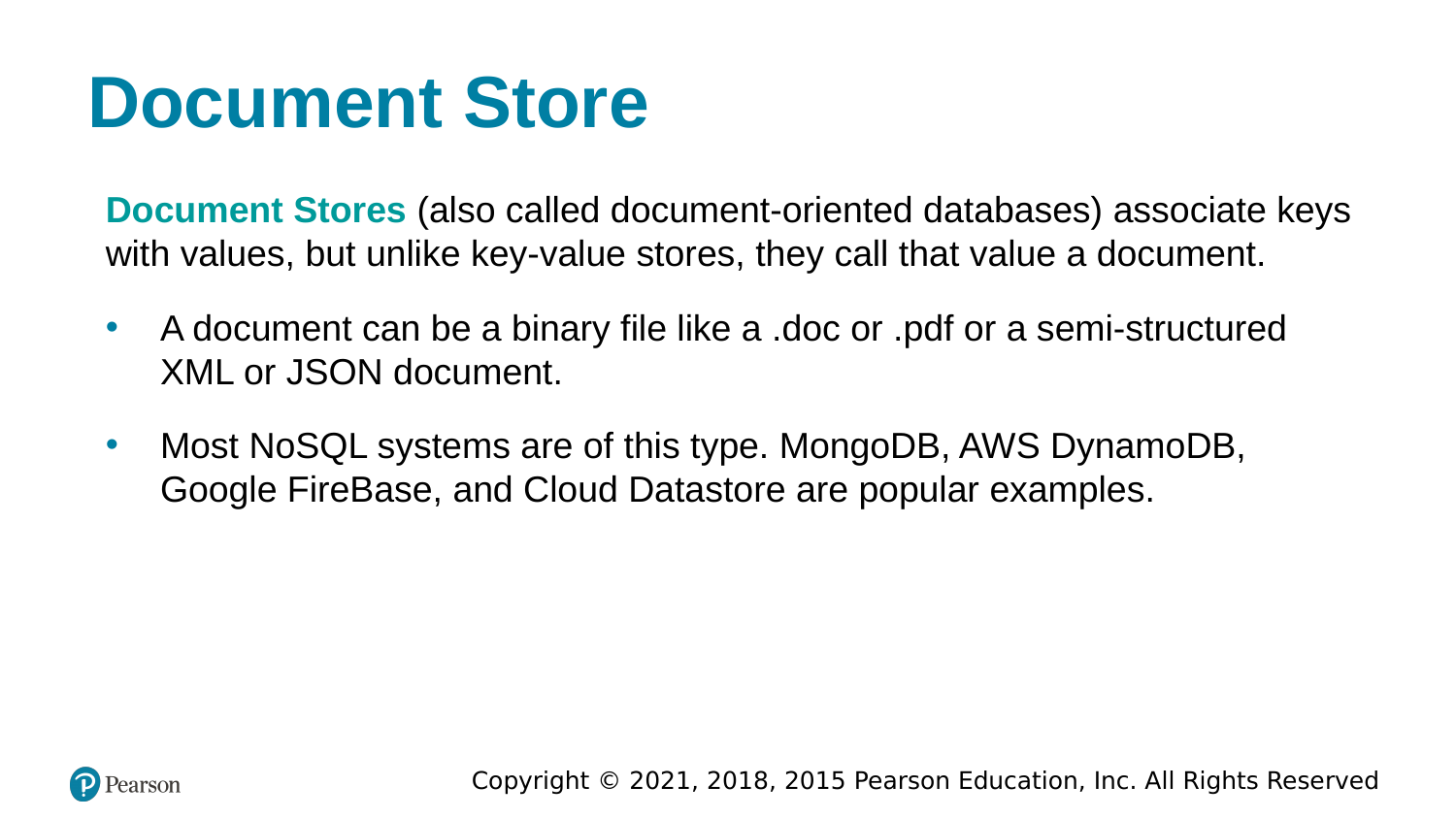

# Document Store
Document Stores (also called document-oriented databases) associate keys with values, but unlike key-value stores, they call that value a document.
A document can be a binary file like a .doc or .pdf or a semi-structured XML or JSON document.
Most NoSQL systems are of this type. MongoDB, AWS DynamoDB, Google FireBase, and Cloud Datastore are popular examples.